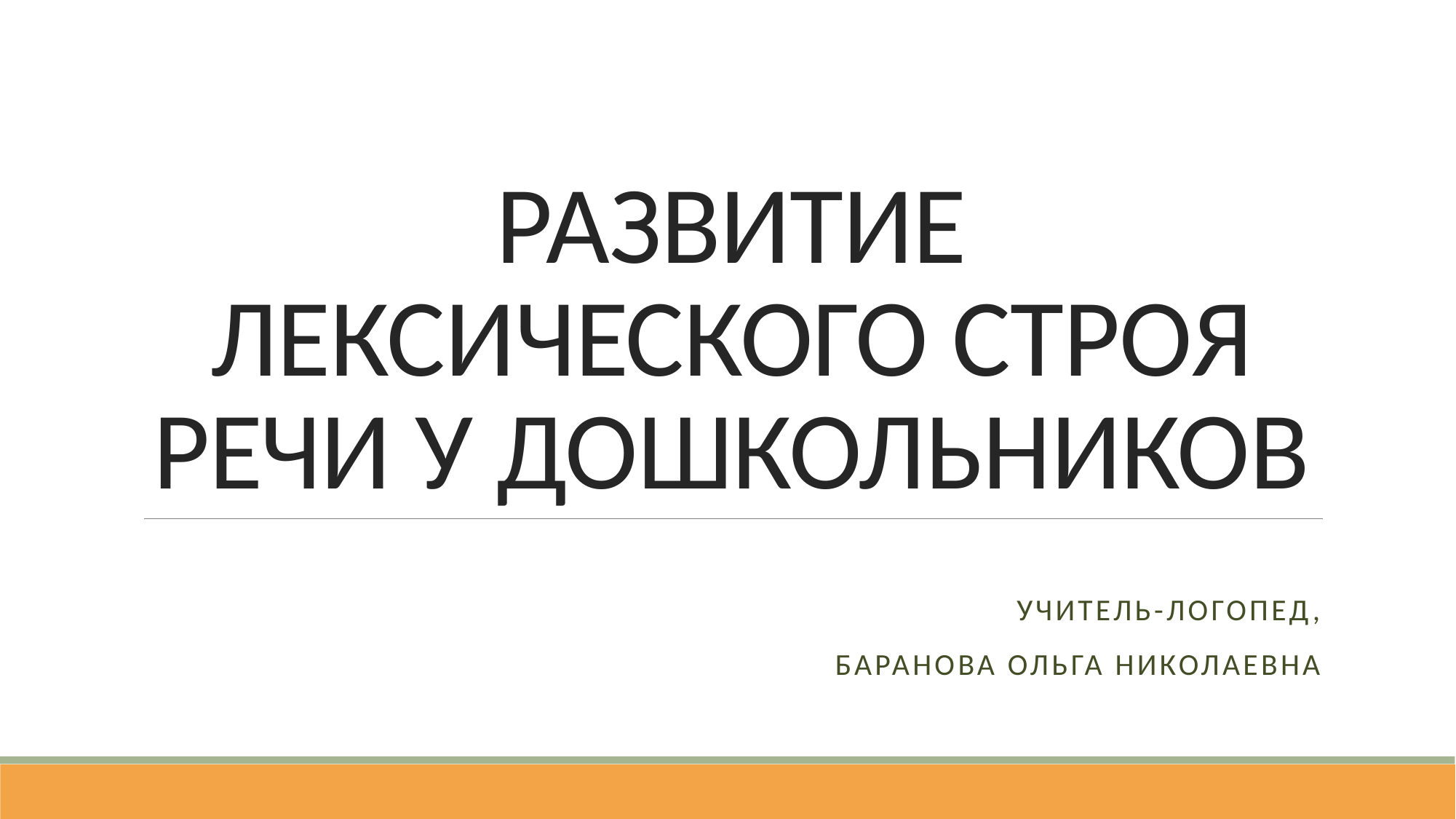

# РАЗВИТИЕ ЛЕКСИЧЕСКОГО СТРОЯ РЕЧИ У ДОШКОЛЬНИКОВ
УЧИТЕЛЬ-ЛОГОПЕД,
БАРАНОВА ОЛЬГА НИКОЛАЕВНА